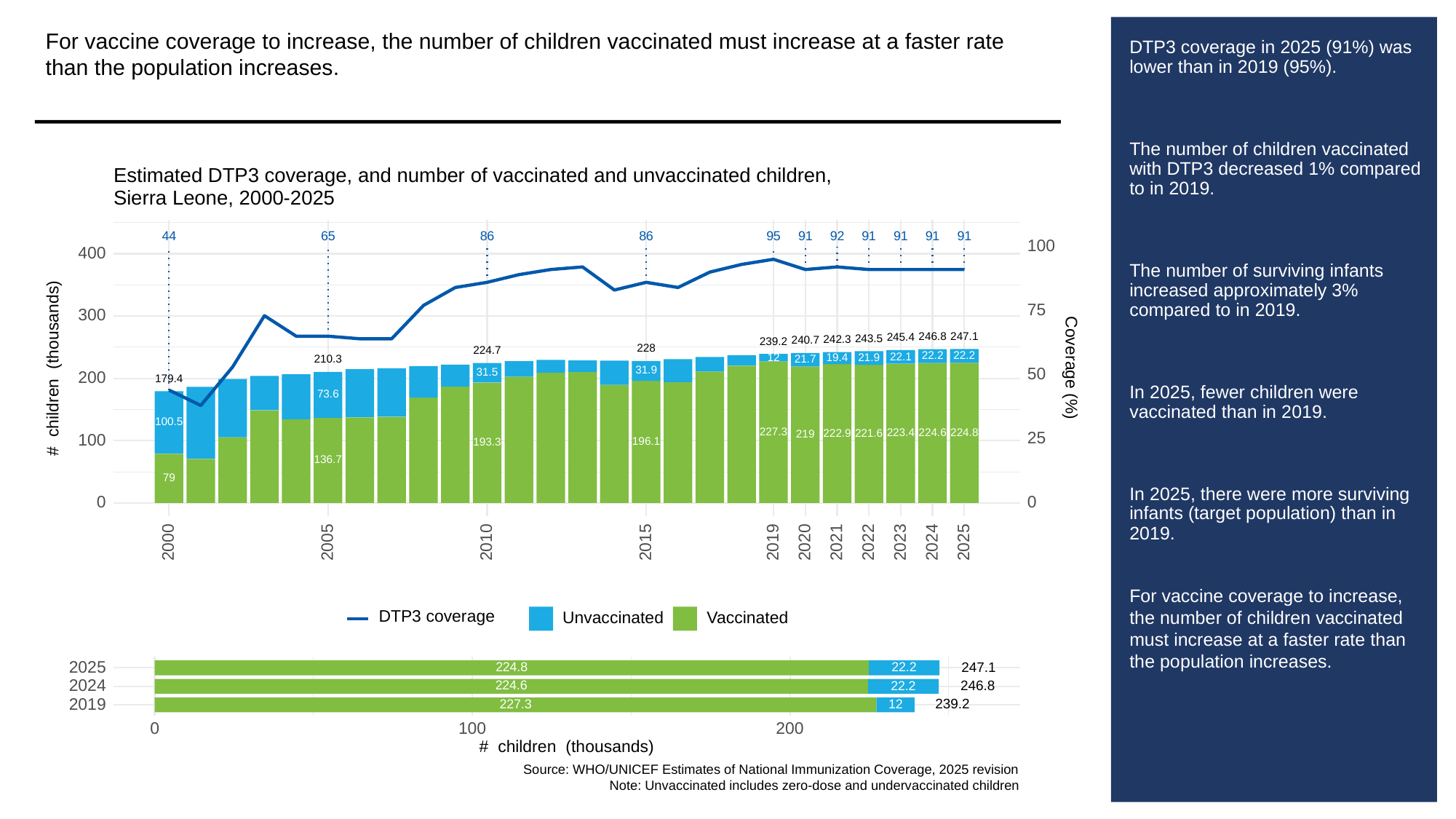

For vaccine coverage to increase, the number of children vaccinated must increase at a faster rate than the population increases.
# DTP3 coverage in 2025 (91%) was lower than in 2019 (95%).

The number of children vaccinated with DTP3 decreased 1% compared to in 2019.

The number of surviving infants increased approximately 3% compared to in 2019.

In 2025, fewer children were vaccinated than in 2019.

In 2025, there were more surviving infants (target population) than in 2019.

For vaccine coverage to increase, the number of children vaccinated must increase at a faster rate than the population increases.

Estimated DTP3 coverage, and number of vaccinated and unvaccinated children,
Sierra Leone, 2000-2025

65
86
86
95
91
92
91
91
91
91
44
100

400

75
300

247.1
246.8
245.4
243.5
242.3
240.7
239.2
228
224.7

22.2

22.2
22.1

12
19.4
21.9

21.7
210.3

#  children  (thousands)
Coverage (%)

31.9

50
31.5

200

179.4

73.6

100.5

227.3
224.8
224.6
223.4
222.9
221.6
219
25
100

196.1
193.3

136.7

79
0
0

2023
2000
2005
2010
2015
2019
2020
2021
2022
2024
2025

DTP3 coverage
Unvaccinated
Vaccinated

2025
247.1
224.8
22.2

2024
246.8
224.6
22.2

2019
239.2
227.3
12

0
100
200
#  children  (thousands)
Source: WHO/UNICEF Estimates of National Immunization Coverage, 2025 revision
Note: Unvaccinated includes zero-dose and undervaccinated children